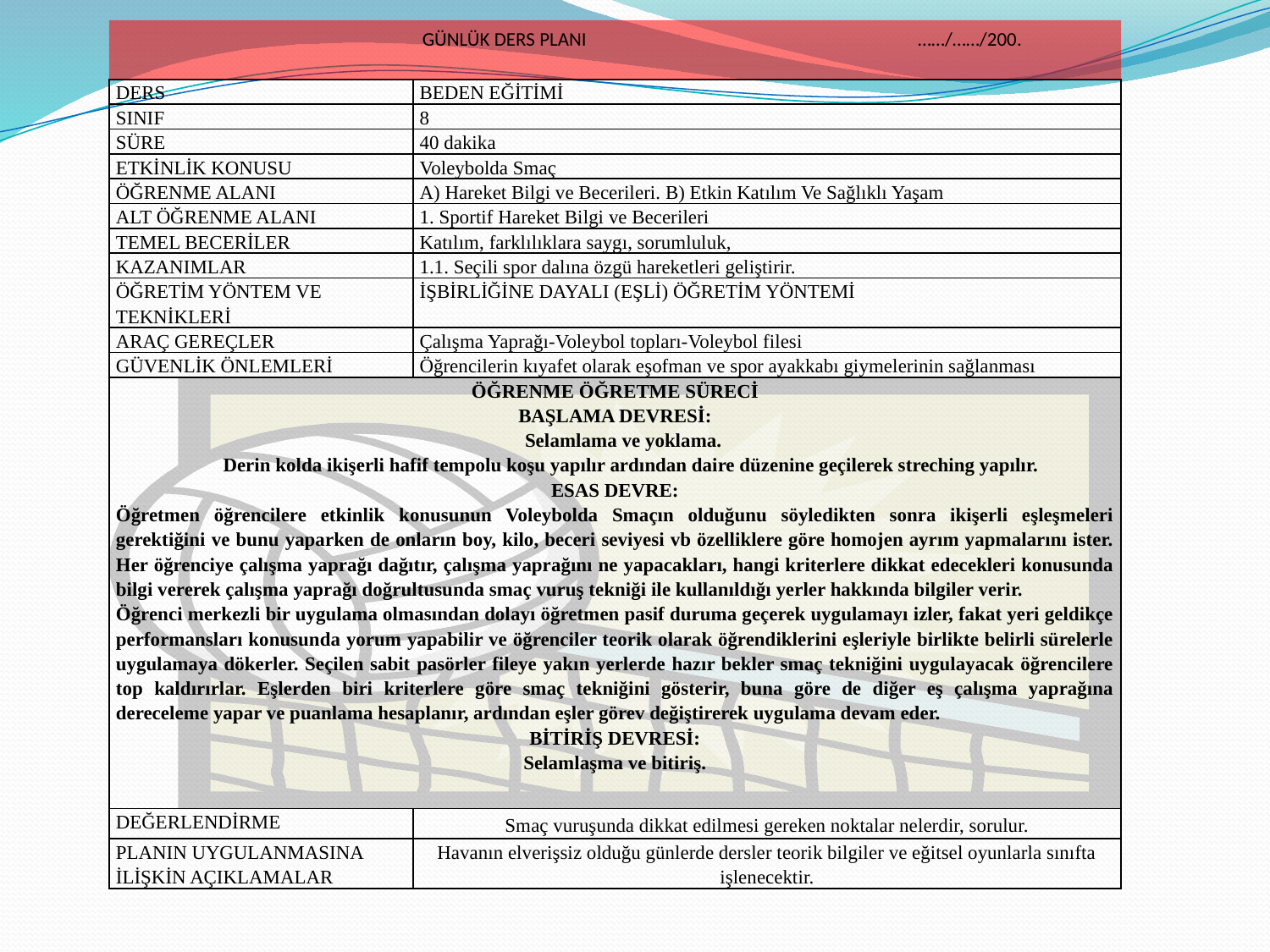

GÜNLÜK DERS PLANI                                                                           ……/……/200.

| DERS | BEDEN EĞİTİMİ |
| --- | --- |
| SINIF | 8 |
| SÜRE | 40 dakika |
| ETKİNLİK KONUSU | Voleybolda Smaç |
| ÖĞRENME ALANI | A) Hareket Bilgi ve Becerileri. B) Etkin Katılım Ve Sağlıklı Yaşam |
| ALT ÖĞRENME ALANI | 1. Sportif Hareket Bilgi ve Becerileri |
| TEMEL BECERİLER | Katılım, farklılıklara saygı, sorumluluk, |
| KAZANIMLAR | 1.1. Seçili spor dalına özgü hareketleri geliştirir. |
| ÖĞRETİM YÖNTEM VE TEKNİKLERİ | İŞBİRLİĞİNE DAYALI (EŞLİ) ÖĞRETİM YÖNTEMİ |
| ARAÇ GEREÇLER | Çalışma Yaprağı-Voleybol topları-Voleybol filesi |
| GÜVENLİK ÖNLEMLERİ | Öğrencilerin kıyafet olarak eşofman ve spor ayakkabı giymelerinin sağlanması |
| ÖĞRENME ÖĞRETME SÜRECİ BAŞLAMA DEVRESİ: Selamlama ve yoklama. Derin kolda ikişerli hafif tempolu koşu yapılır ardından daire düzenine geçilerek streching yapılır. ESAS DEVRE: Öğretmen öğrencilere etkinlik konusunun Voleybolda Smaçın olduğunu söyledikten sonra ikişerli eşleşmeleri gerektiğini ve bunu yaparken de onların boy, kilo, beceri seviyesi vb özelliklere göre homojen ayrım yapmalarını ister. Her öğrenciye çalışma yaprağı dağıtır, çalışma yaprağını ne yapacakları, hangi kriterlere dikkat edecekleri konusunda bilgi vererek çalışma yaprağı doğrultusunda smaç vuruş tekniği ile kullanıldığı yerler hakkında bilgiler verir. Öğrenci merkezli bir uygulama olmasından dolayı öğretmen pasif duruma geçerek uygulamayı izler, fakat yeri geldikçe performansları konusunda yorum yapabilir ve öğrenciler teorik olarak öğrendiklerini eşleriyle birlikte belirli sürelerle uygulamaya dökerler. Seçilen sabit pasörler fileye yakın yerlerde hazır bekler smaç tekniğini uygulayacak öğrencilere top kaldırırlar. Eşlerden biri kriterlere göre smaç tekniğini gösterir, buna göre de diğer eş çalışma yaprağına dereceleme yapar ve puanlama hesaplanır, ardından eşler görev değiştirerek uygulama devam eder. BİTİRİŞ DEVRESİ: Selamlaşma ve bitiriş. |  |
| DEĞERLENDİRME | Smaç vuruşunda dikkat edilmesi gereken noktalar nelerdir, sorulur. |
| PLANIN UYGULANMASINA İLİŞKİN AÇIKLAMALAR | Havanın elverişsiz olduğu günlerde dersler teorik bilgiler ve eğitsel oyunlarla sınıfta işlenecektir. |